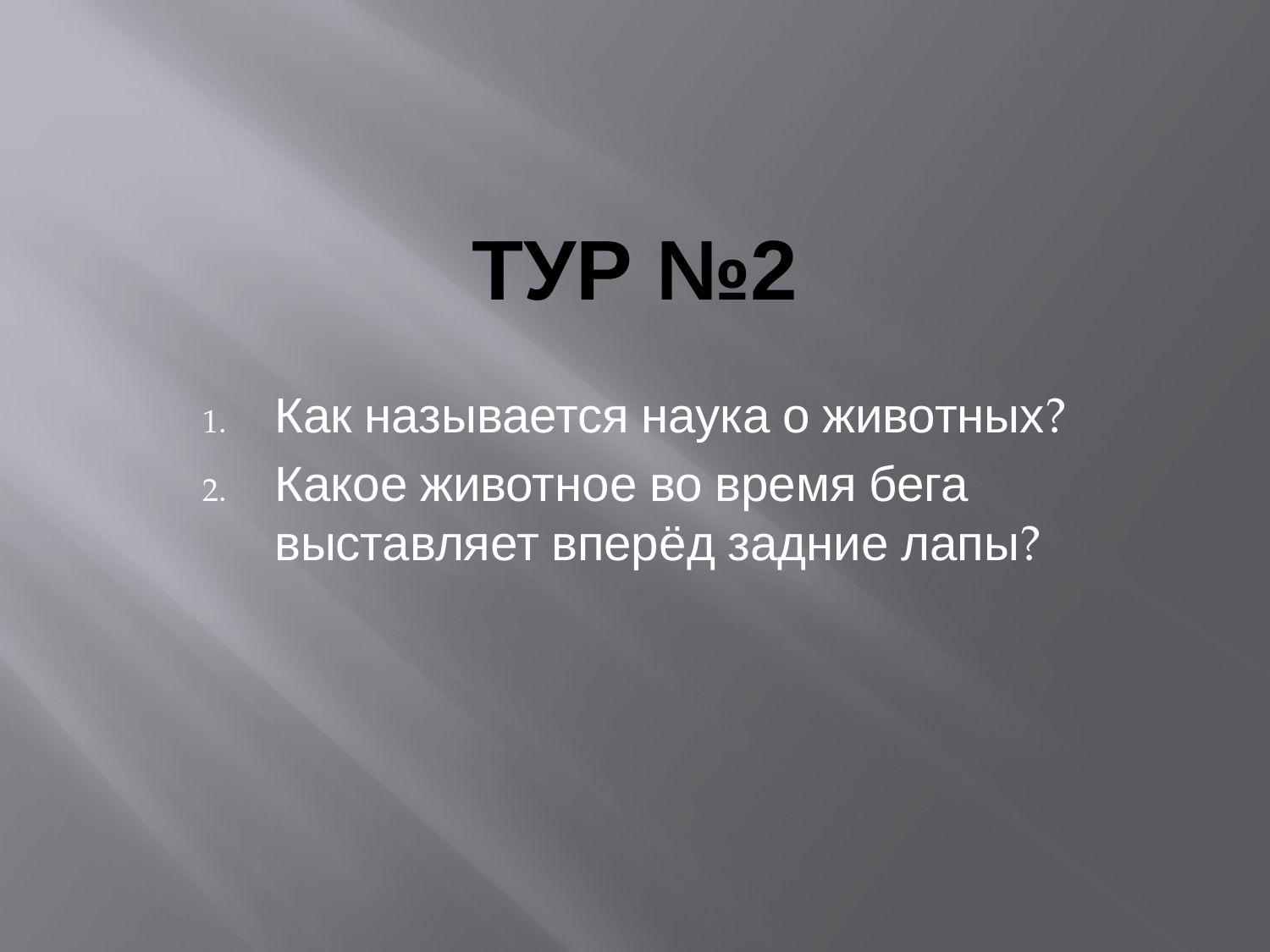

# Тур №2
Как называется наука о животных?
Какое животное во время бега выставляет вперёд задние лапы?